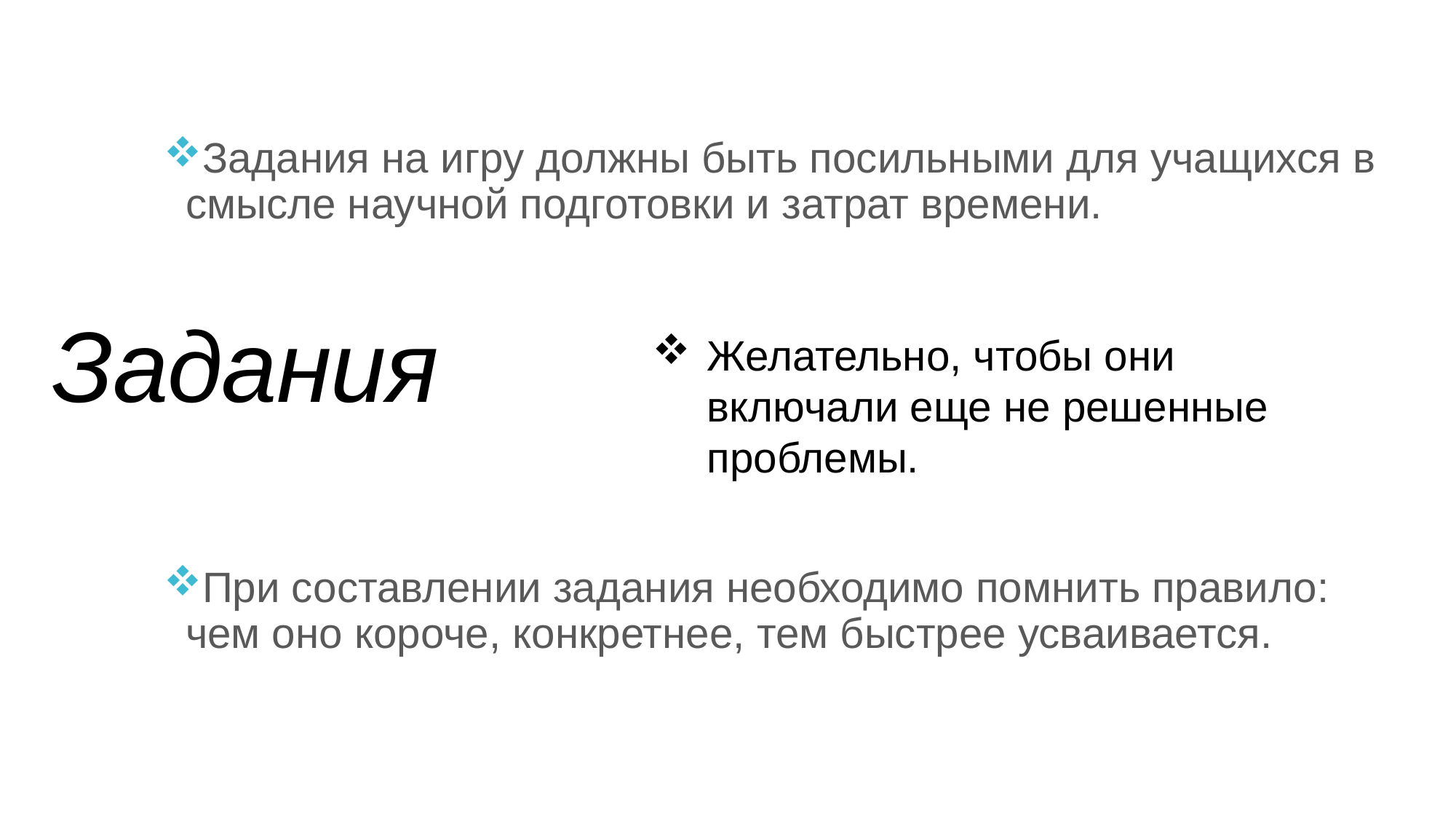

Задания на игру должны быть посильными для учащихся в смысле научной подготовки и затрат времени.

При составлении задания необходимо помнить правило: чем оно короче, конкретнее, тем быстрее усваивается.
# Задания
Желательно, чтобы они включали еще не решенные проблемы.